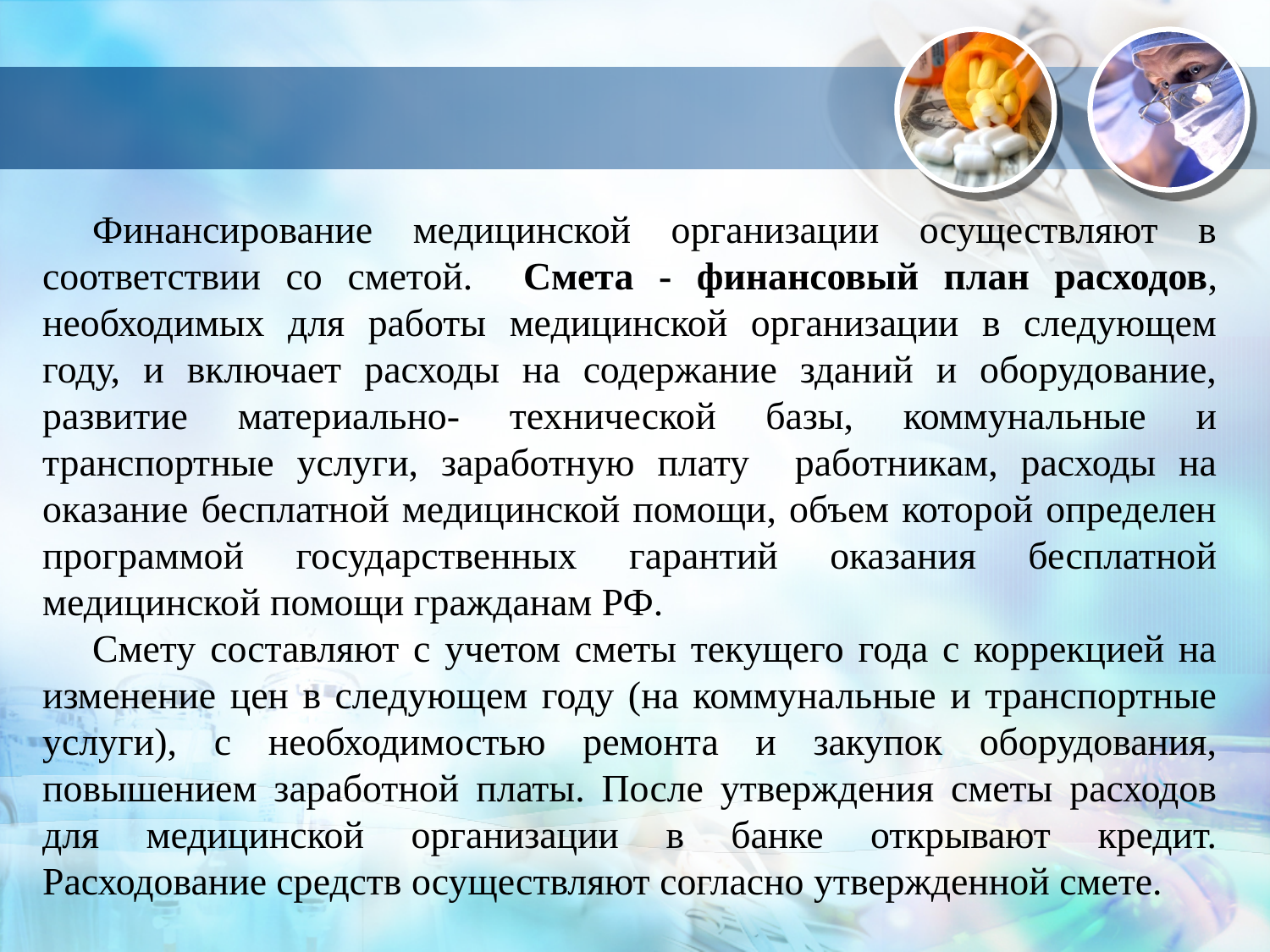

Финансирование медицинской организации осуществляют в соответствии со сметой.  Смета - финансовый план расходов, необходимых для работы медицинской организации в следующем году, и включает расходы на содержание зданий и оборудование, развитие материально- технической базы, коммунальные и транспортные услуги, заработную плату  работникам, расходы на оказание бесплатной медицинской помощи, объем которой определен программой государственных гарантий оказания бесплатной медицинской помощи гражданам РФ.
Смету составляют с учетом сметы текущего года с коррекцией на изменение цен в следующем году (на коммунальные и транспортные услуги), с необходимостью ремонта и закупок оборудования, повышением заработной платы. После утверждения сметы расходов для медицинской организации в банке открывают кредит. Расходование средств осуществляют согласно утвержденной смете.